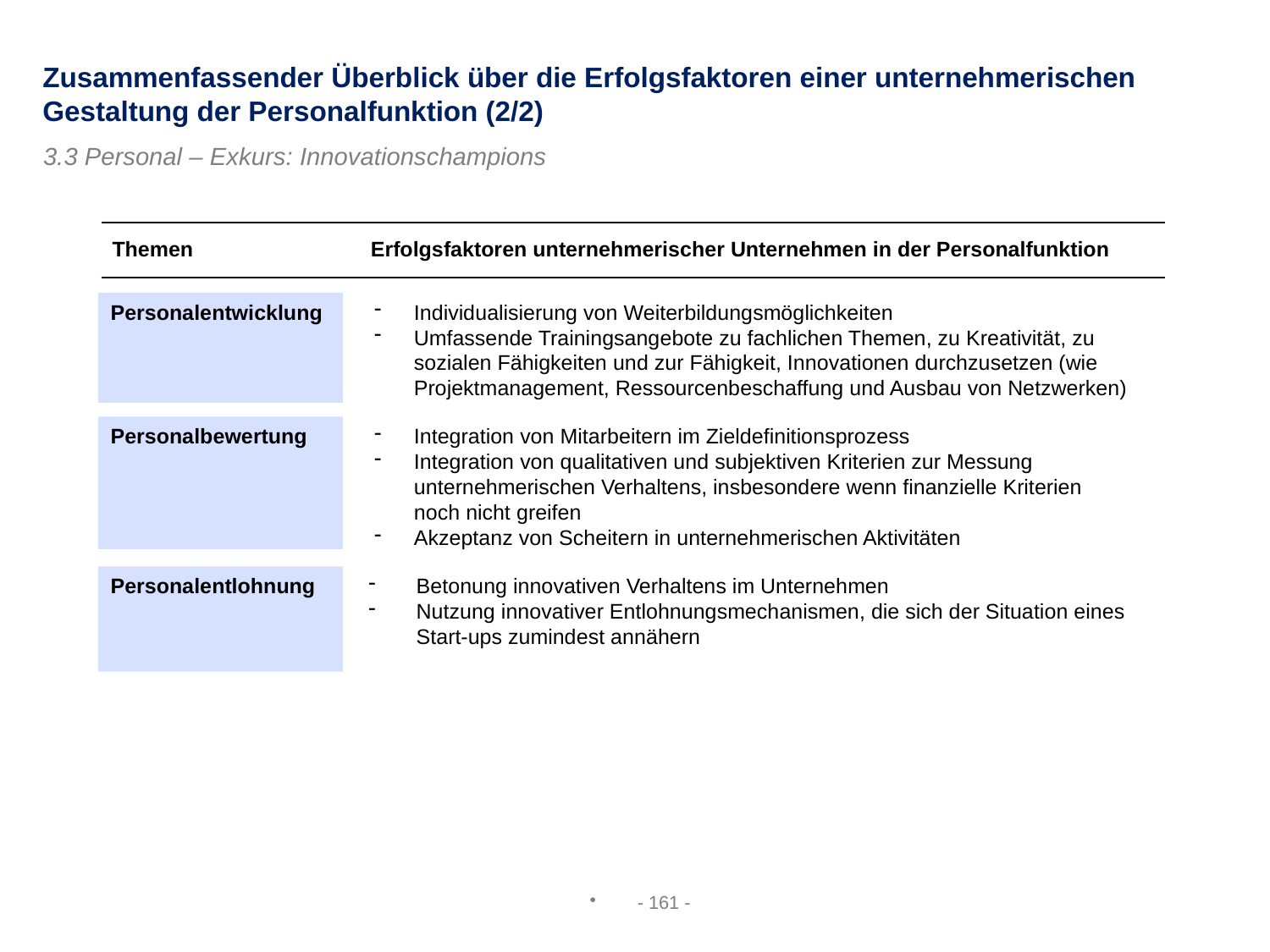

Zusammenfassender Überblick über die Erfolgsfaktoren einer unternehmerischen Gestaltung der Personalfunktion (2/2)
3.3 Personal – Exkurs: Innovationschampions
Themen
Erfolgsfaktoren unternehmerischer Unternehmen in der Personalfunktion
Personalentwicklung
Individualisierung von Weiterbildungsmöglichkeiten
Umfassende Trainingsangebote zu fachlichen Themen, zu Kreativität, zu sozialen Fähigkeiten und zur Fähigkeit, Innovationen durchzusetzen (wie Projektmanagement, Ressourcenbeschaffung und Ausbau von Netzwerken)
Personalbewertung
Integration von Mitarbeitern im Zieldefinitionsprozess
Integration von qualitativen und subjektiven Kriterien zur Messung unternehmerischen Verhaltens, insbesondere wenn finanzielle Kriterien noch nicht greifen
Akzeptanz von Scheitern in unternehmerischen Aktivitäten
Personalentlohnung
Betonung innovativen Verhaltens im Unternehmen
Nutzung innovativer Entlohnungsmechanismen, die sich der Situation eines Start-ups zumindest annähern
- 161 -